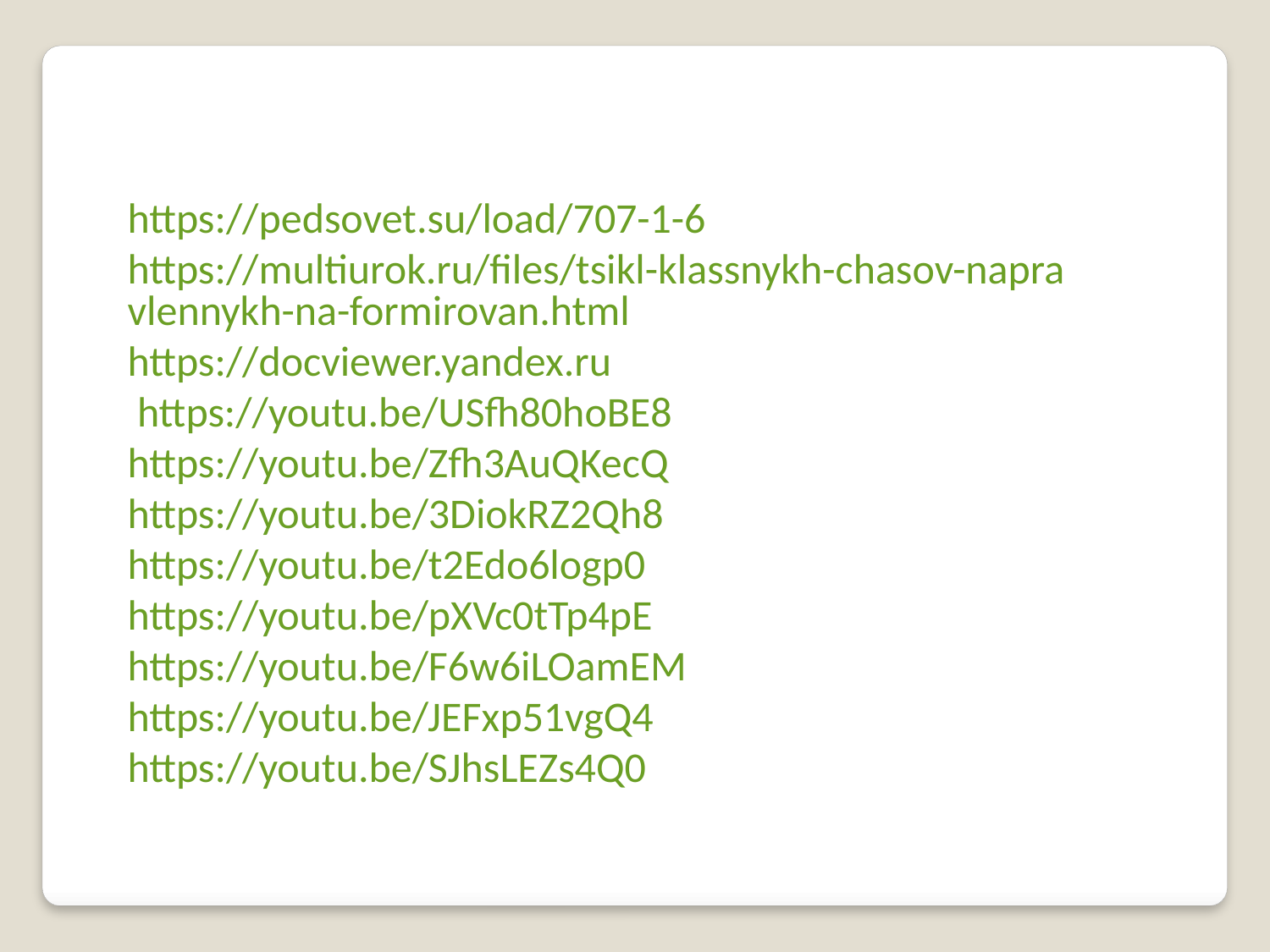

https://pedsovet.su/load/707-1-6
https://multiurok.ru/files/tsikl-klassnykh-chasov-napravlennykh-na-formirovan.html
https://docviewer.yandex.ru
 https://youtu.be/USfh80hoBE8
https://youtu.be/Zfh3AuQKecQ
https://youtu.be/3DiokRZ2Qh8
https://youtu.be/t2Edo6logp0
https://youtu.be/pXVc0tTp4pE
https://youtu.be/F6w6iLOamEM
https://youtu.be/JEFxp51vgQ4
https://youtu.be/SJhsLEZs4Q0